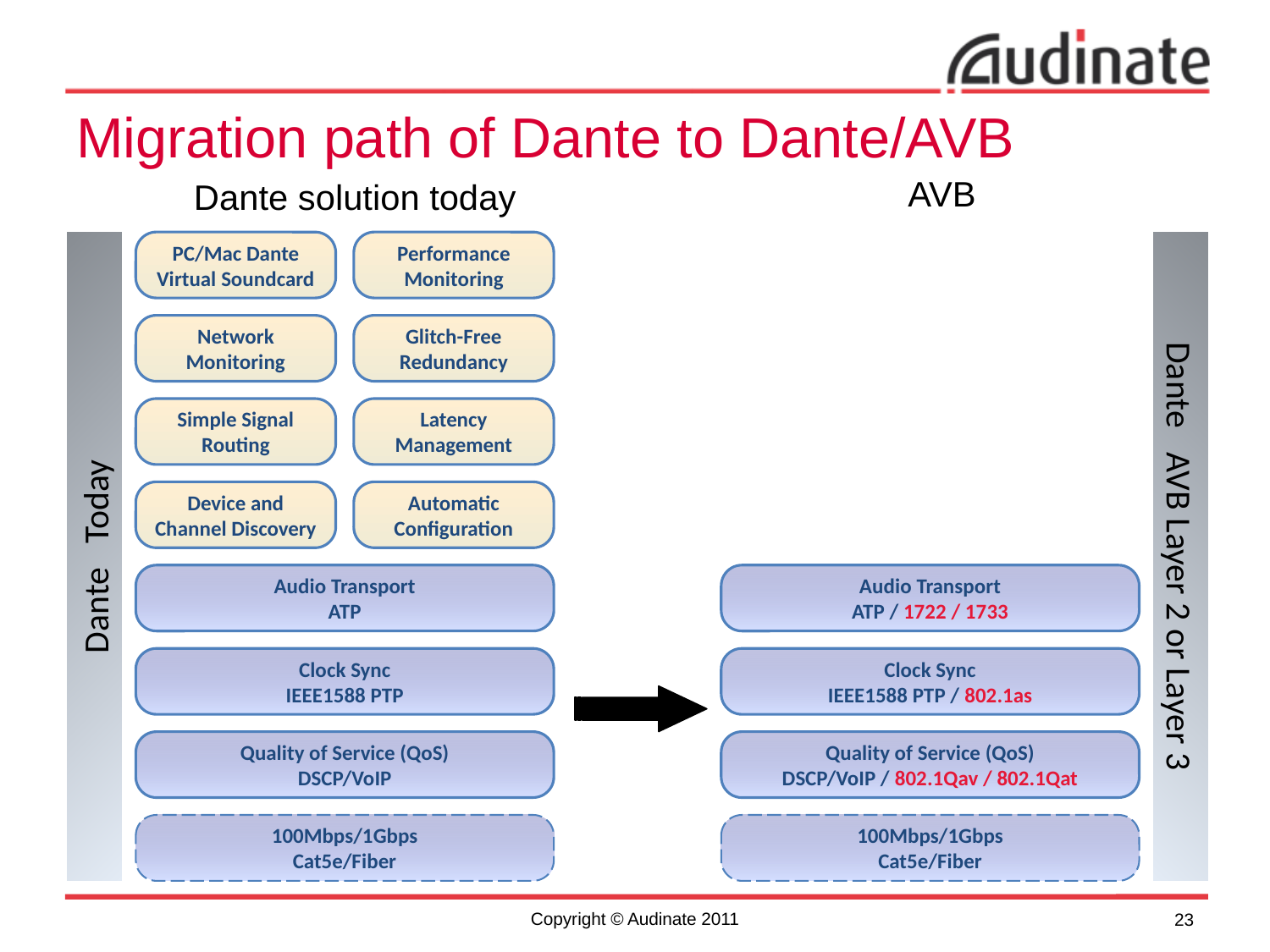

# Migration path of Dante to Dante/AVB
AVB
Dante solution today
Performance Monitoring
PC/Mac Dante Virtual Soundcard
Glitch-Free
Redundancy
Network Monitoring
Latency Management
Simple Signal Routing
Device and Channel Discovery
Automatic Configuration
Dante   Today
Dante   AVB Layer 2 or Layer 3
Audio Transport
ATP
Clock Sync
IEEE1588 PTP
Quality of Service (QoS)
DSCP/VoIP
100Mbps/1Gbps
Cat5e/Fiber
Audio Transport
ATP / 1722 / 1733
Clock Sync
IEEE1588 PTP / 802.1as

Quality of Service (QoS)
DSCP/VoIP / 802.1Qav / 802.1Qat
100Mbps/1Gbps
Cat5e/Fiber
Copyright © Audinate 2011
23